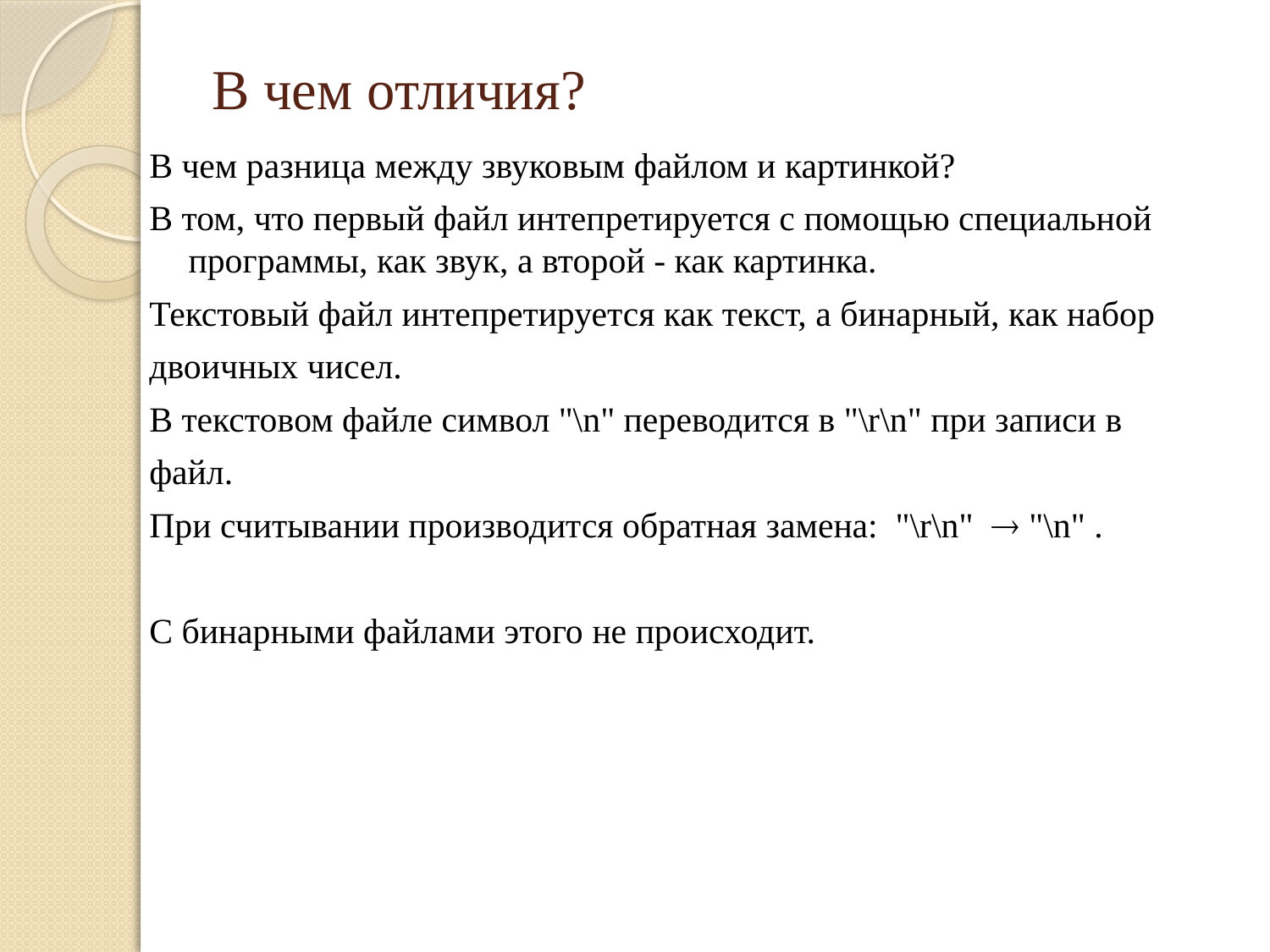

# В чем отличия?
В чем разница между звуковым файлом и картинкой?
В том, что первый файл интепретируется с помощью специальной программы, как звук, а второй - как картинка.
Текстовый файл интепретируется как текст, а бинарный, как набор
двоичных чисел.
В текстовом файле символ "\n" переводится в "\r\n" при записи в
файл.
При считывании производится обратная замена:  "\r\n"  → "\n" .

С бинарными файлами этого не происходит.